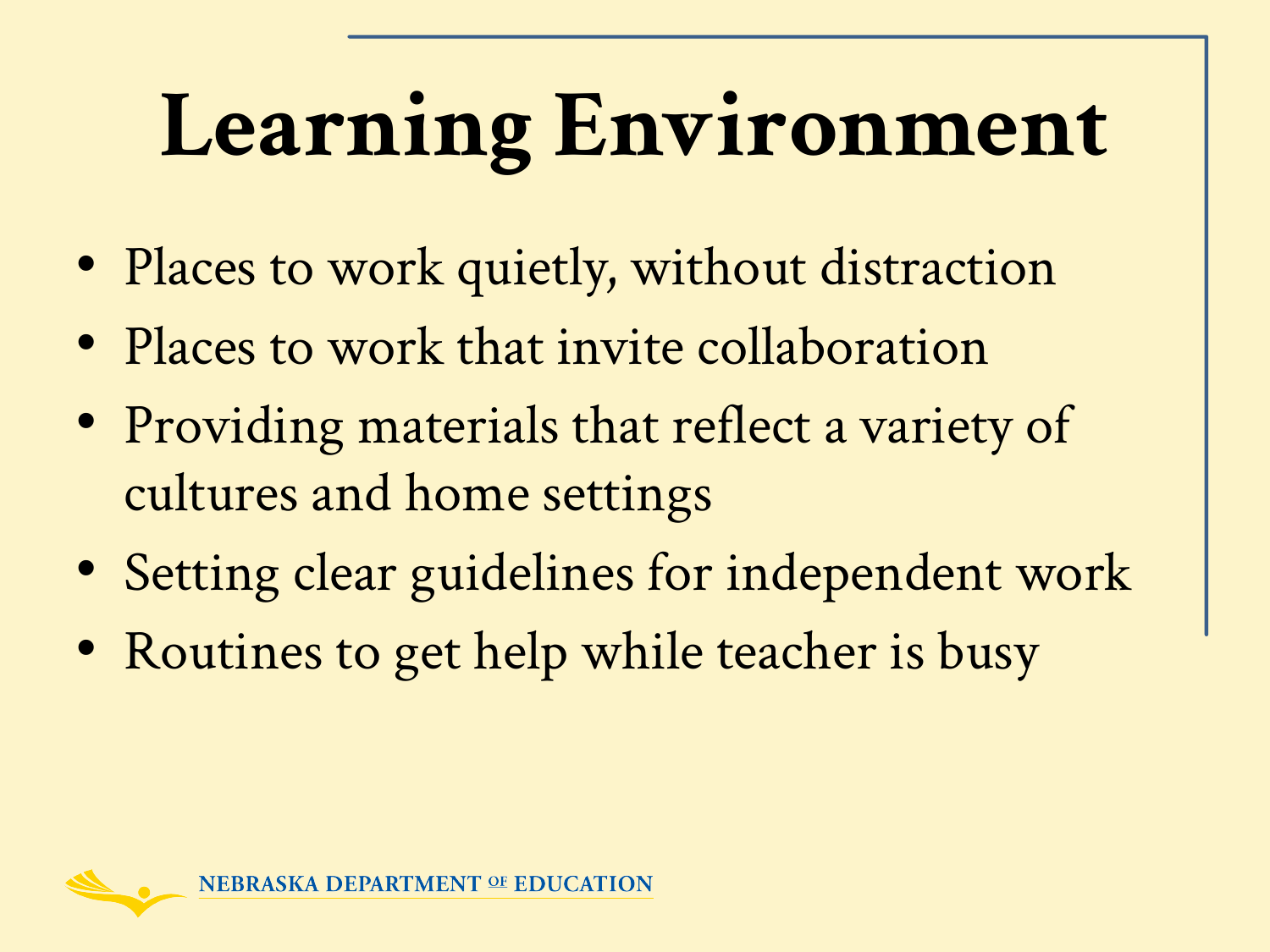

# Learning Environment
Places to work quietly, without distraction
Places to work that invite collaboration
Providing materials that reflect a variety of cultures and home settings
Setting clear guidelines for independent work
Routines to get help while teacher is busy